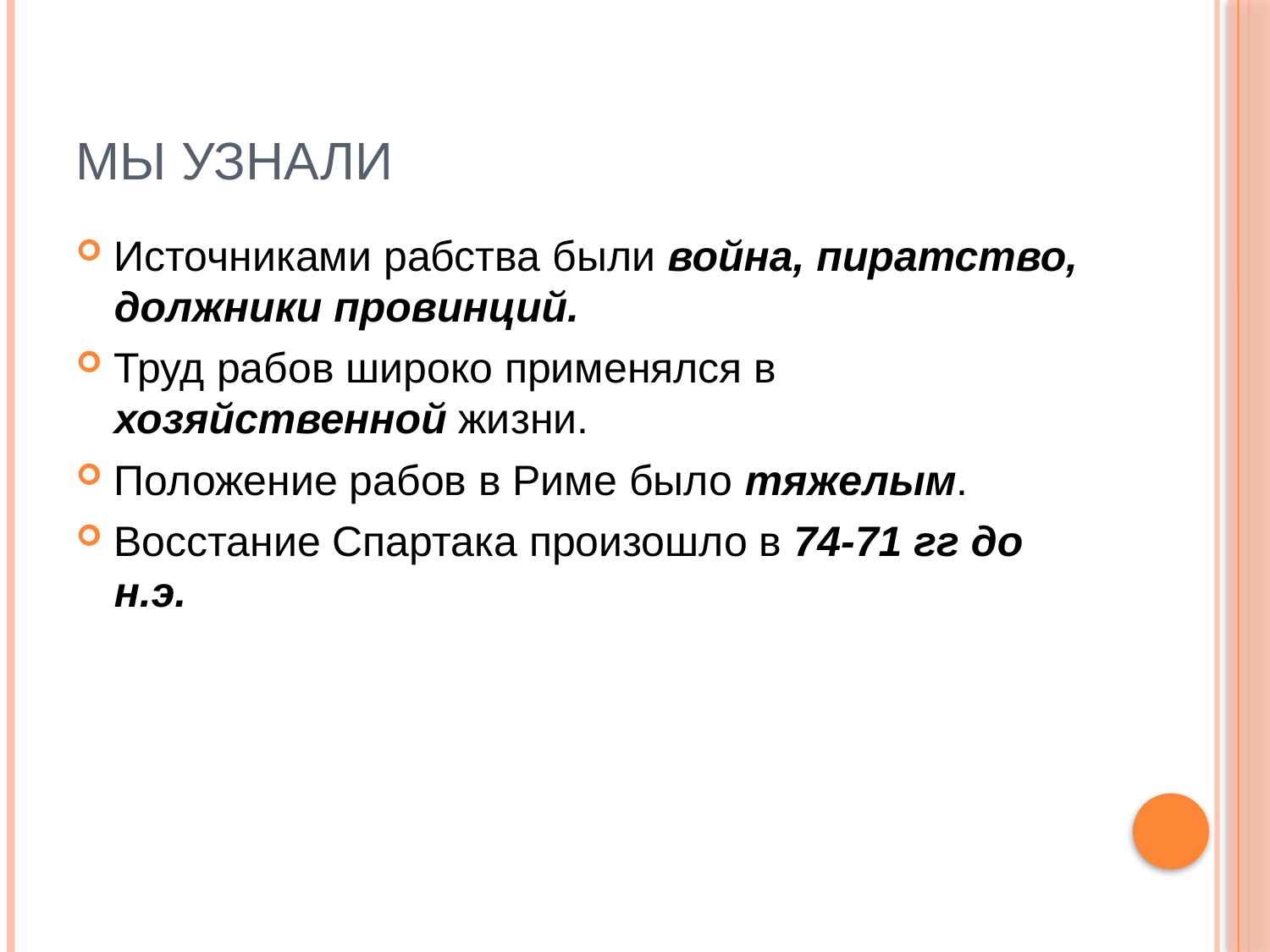

# Мы узнали
Источниками рабства были война, пиратство, должники провинций.
Труд рабов широко применялся в хозяйственной жизни.
Положение рабов в Риме было тяжелым.
Восстание Спартака произошло в 74-71 гг до н.э.